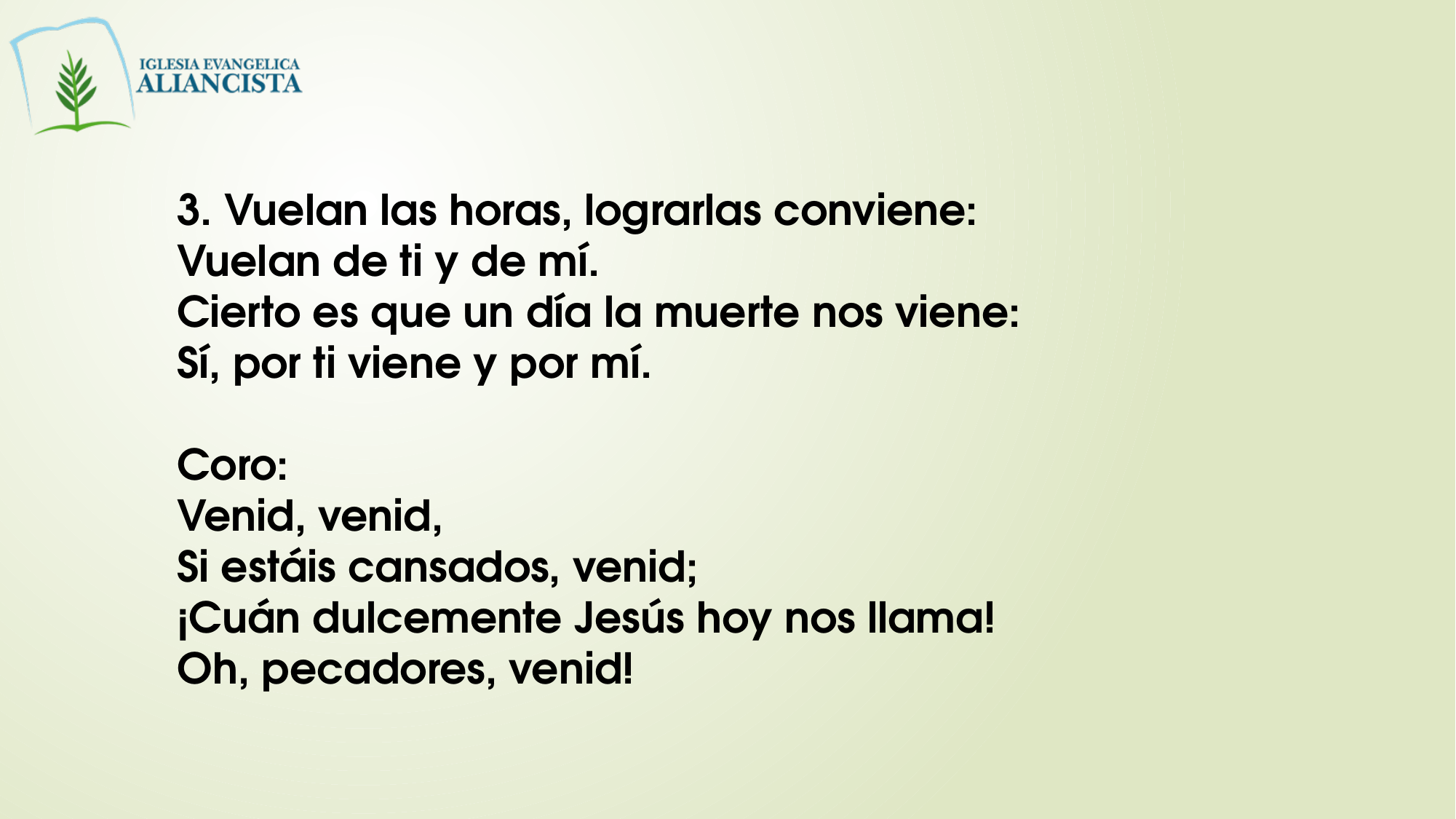

3. Vuelan las horas, lograrlas conviene:
Vuelan de ti y de mí.
Cierto es que un día la muerte nos viene:
Sí, por ti viene y por mí.

Coro:
Venid, venid,
Si estáis cansados, venid;
¡Cuán dulcemente Jesús hoy nos llama!
Oh, pecadores, venid!